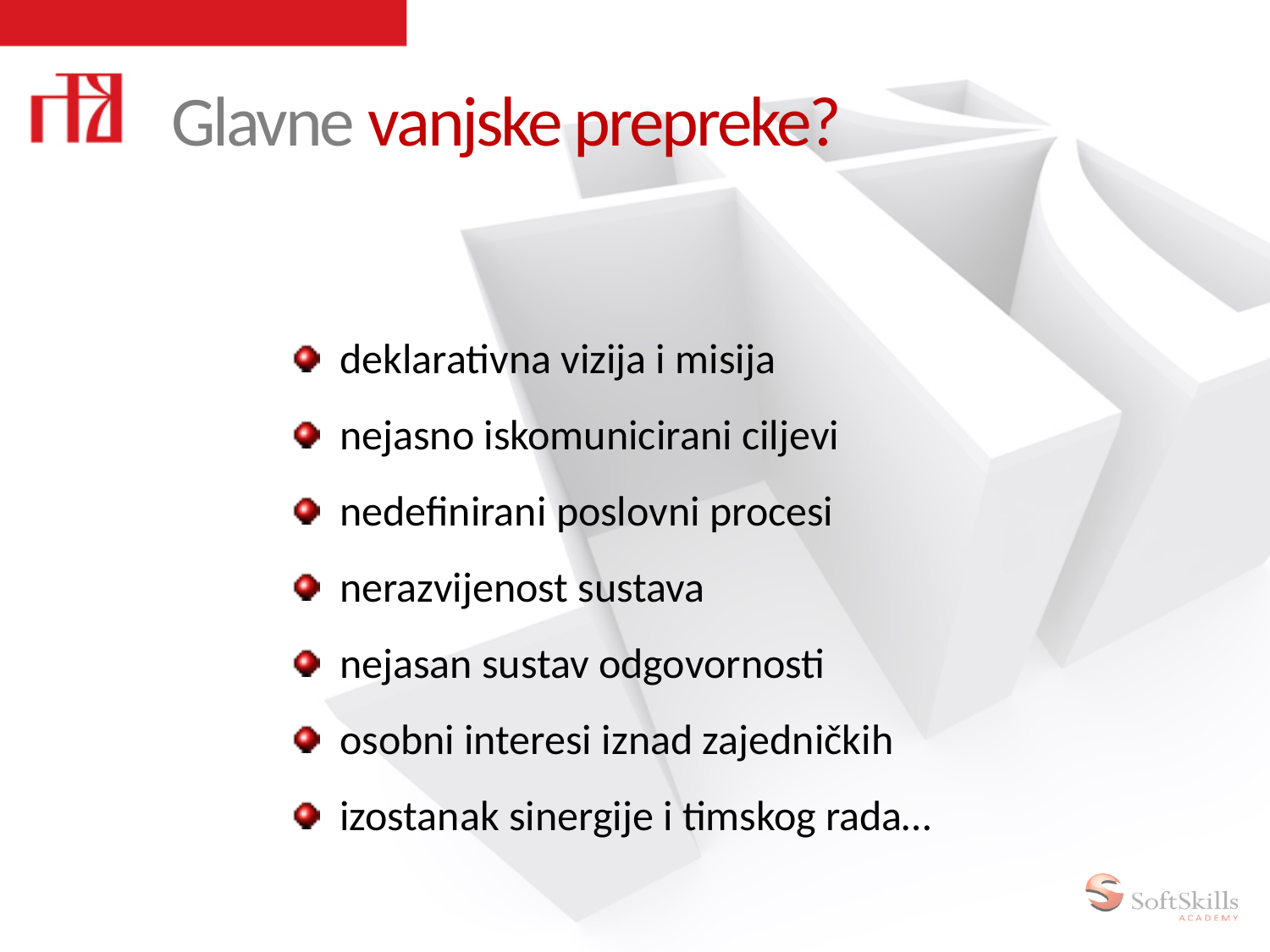

Glavne vanjske prepreke?
deklarativna vizija i misija
nejasno iskomunicirani ciljevi
nedefinirani poslovni procesi
nerazvijenost sustava
nejasan sustav odgovornosti
osobni interesi iznad zajedničkih
izostanak sinergije i timskog rada…